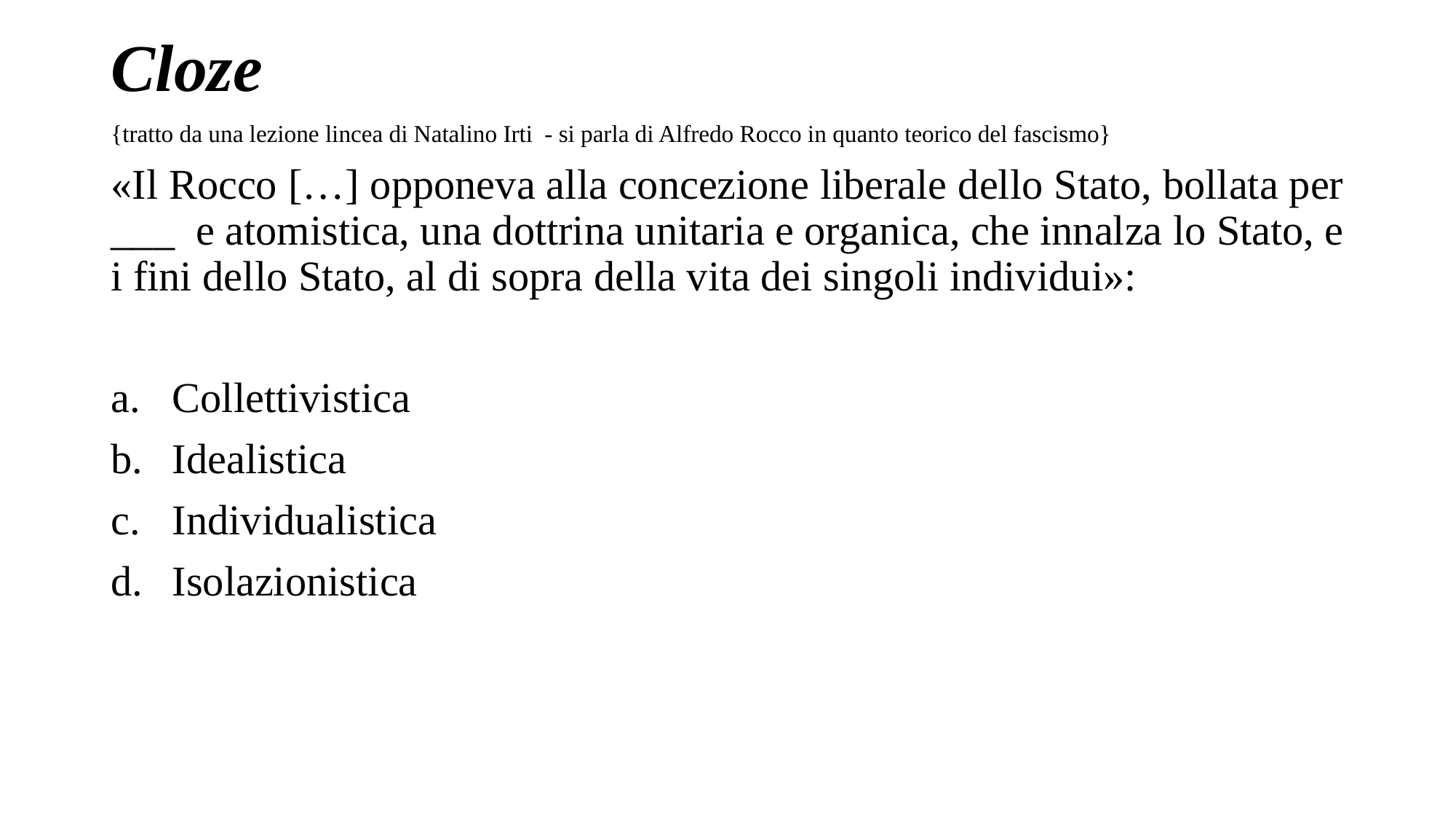

# Cloze
{tratto da una lezione lincea di Natalino Irti  - si parla di Alfredo Rocco in quanto teorico del fascismo}
«Il Rocco […] opponeva alla concezione liberale dello Stato, bollata per ___  e atomistica, una dottrina unitaria e organica, che innalza lo Stato, e i fini dello Stato, al di sopra della vita dei singoli individui»:

Collettivistica
Idealistica
Individualistica
Isolazionistica